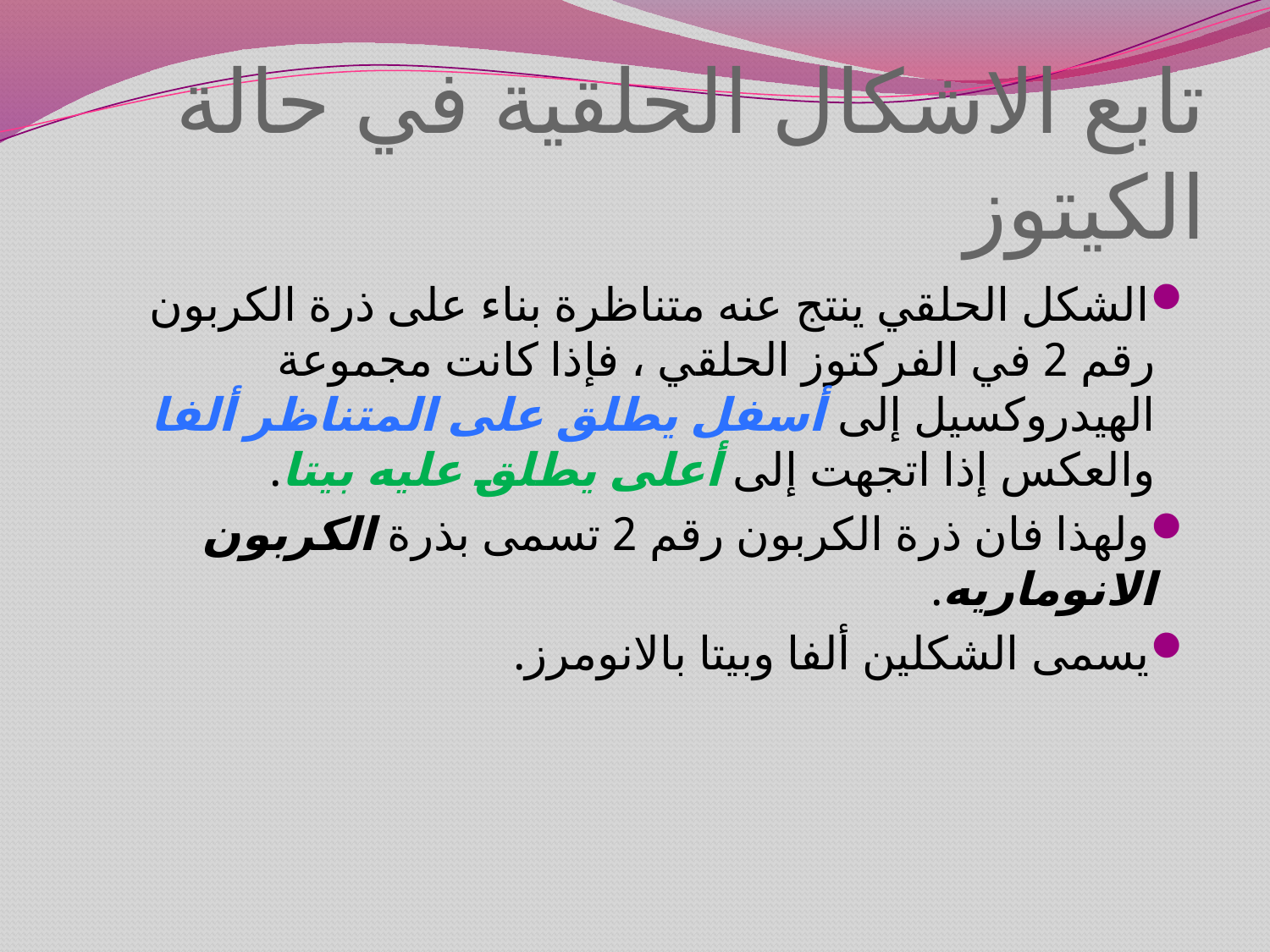

# تابع الاشكال الحلقية في حالة الكيتوز
الشكل الحلقي ينتج عنه متناظرة بناء على ذرة الكربون رقم 2 في الفركتوز الحلقي ، فإذا كانت مجموعة الهيدروكسيل إلى أسفل يطلق على المتناظر ألفا والعكس إذا اتجهت إلى أعلى يطلق عليه بيتا.
ولهذا فان ذرة الكربون رقم 2 تسمى بذرة الكربون الانوماريه.
يسمى الشكلين ألفا وبيتا بالانومرز.